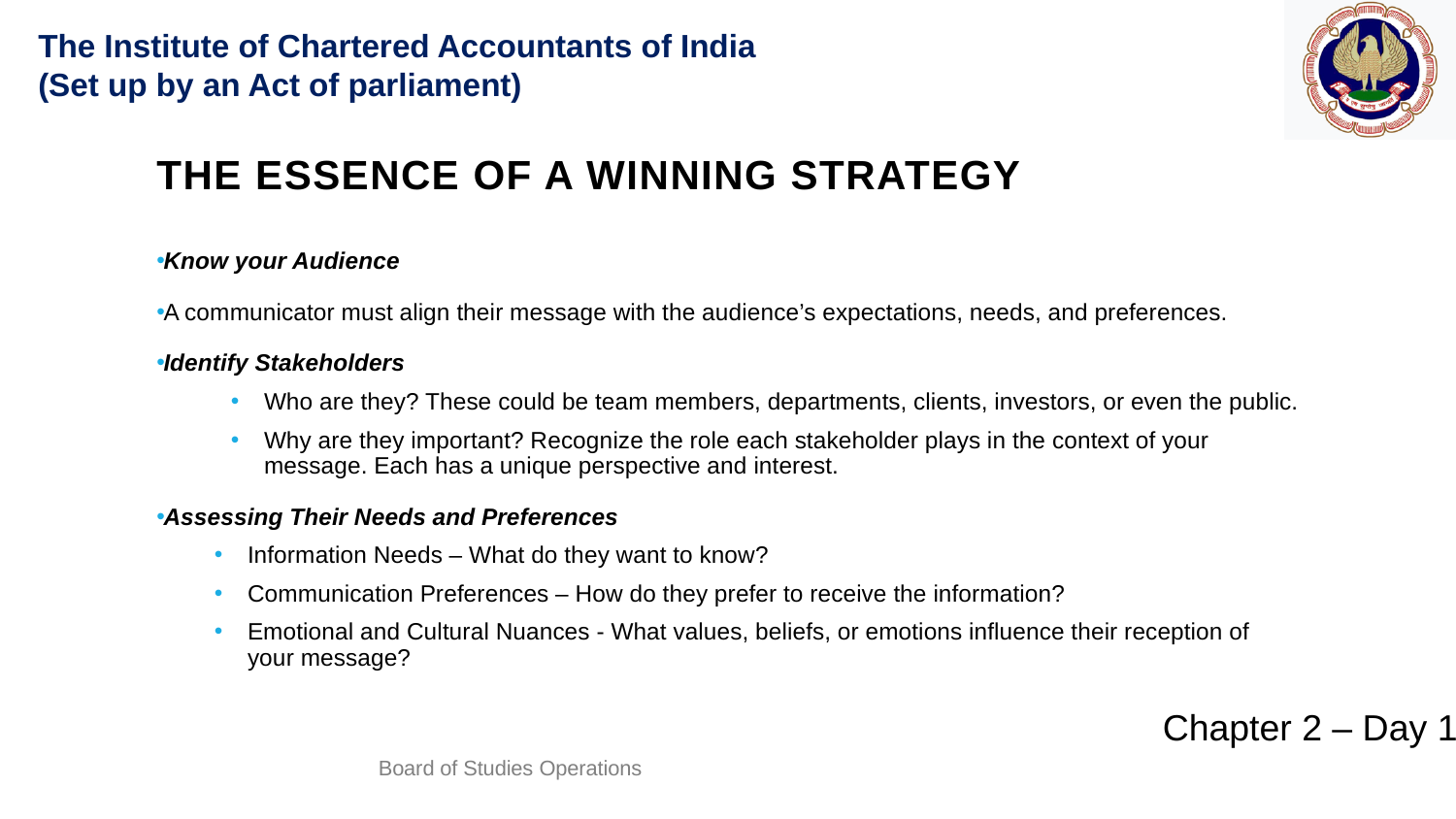

The Essence of a Winning Strategy
Know your Audience
A communicator must align their message with the audience’s expectations, needs, and preferences.
Identify Stakeholders
Who are they? These could be team members, departments, clients, investors, or even the public.
Why are they important? Recognize the role each stakeholder plays in the context of your message. Each has a unique perspective and interest.
Assessing Their Needs and Preferences
Information Needs – What do they want to know?
Communication Preferences – How do they prefer to receive the information?
Emotional and Cultural Nuances - What values, beliefs, or emotions influence their reception of your message?